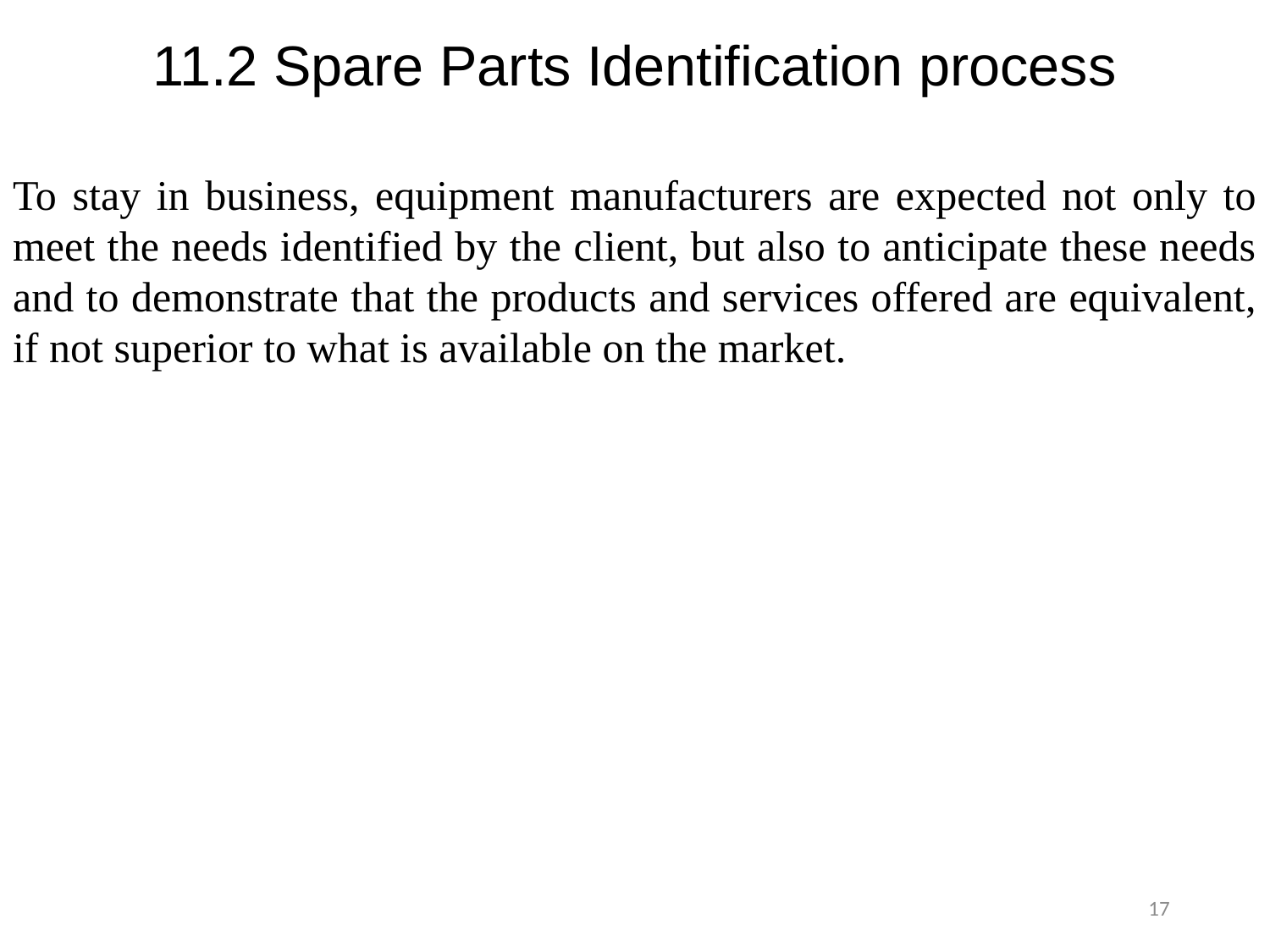

# 11.2 Spare Parts Identification process
To stay in business, equipment manufacturers are expected not only to meet the needs identified by the client, but also to anticipate these needs and to demonstrate that the products and services offered are equivalent, if not superior to what is available on the market.
17